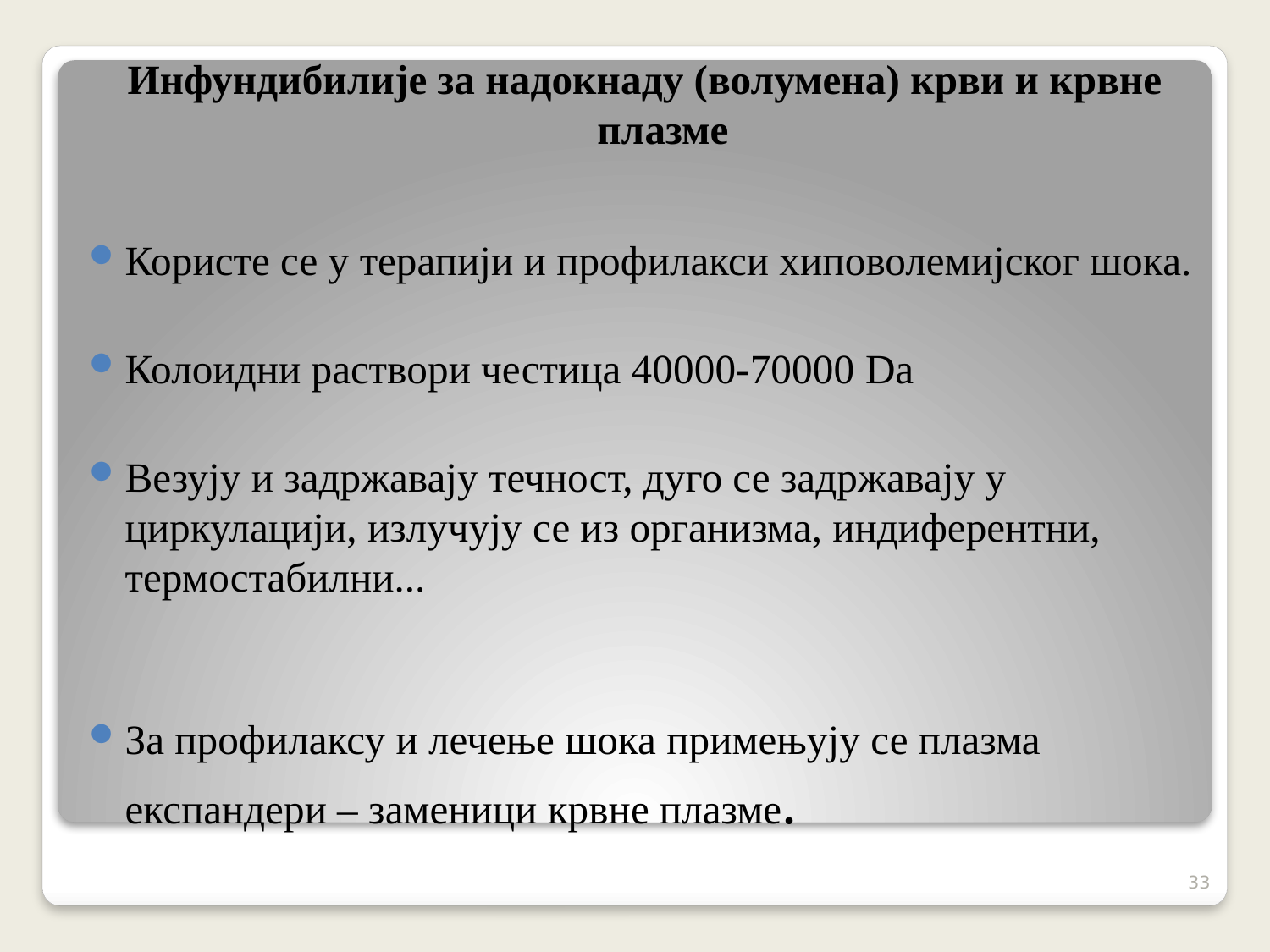

Инфундибилије за надокнаду (волумена) крви и крвне плазме

Користе се у терапији и профилакси хиповолемијског шока.

Колоидни раствори честица 40000-70000 Da

Везују и задржавају течност, дуго се задржавају у циркулацији, излучују се из организма, индиферентни, термостабилни...

За профилаксу и лечење шока примењују се плазма експандери – заменици крвне плазме.

33